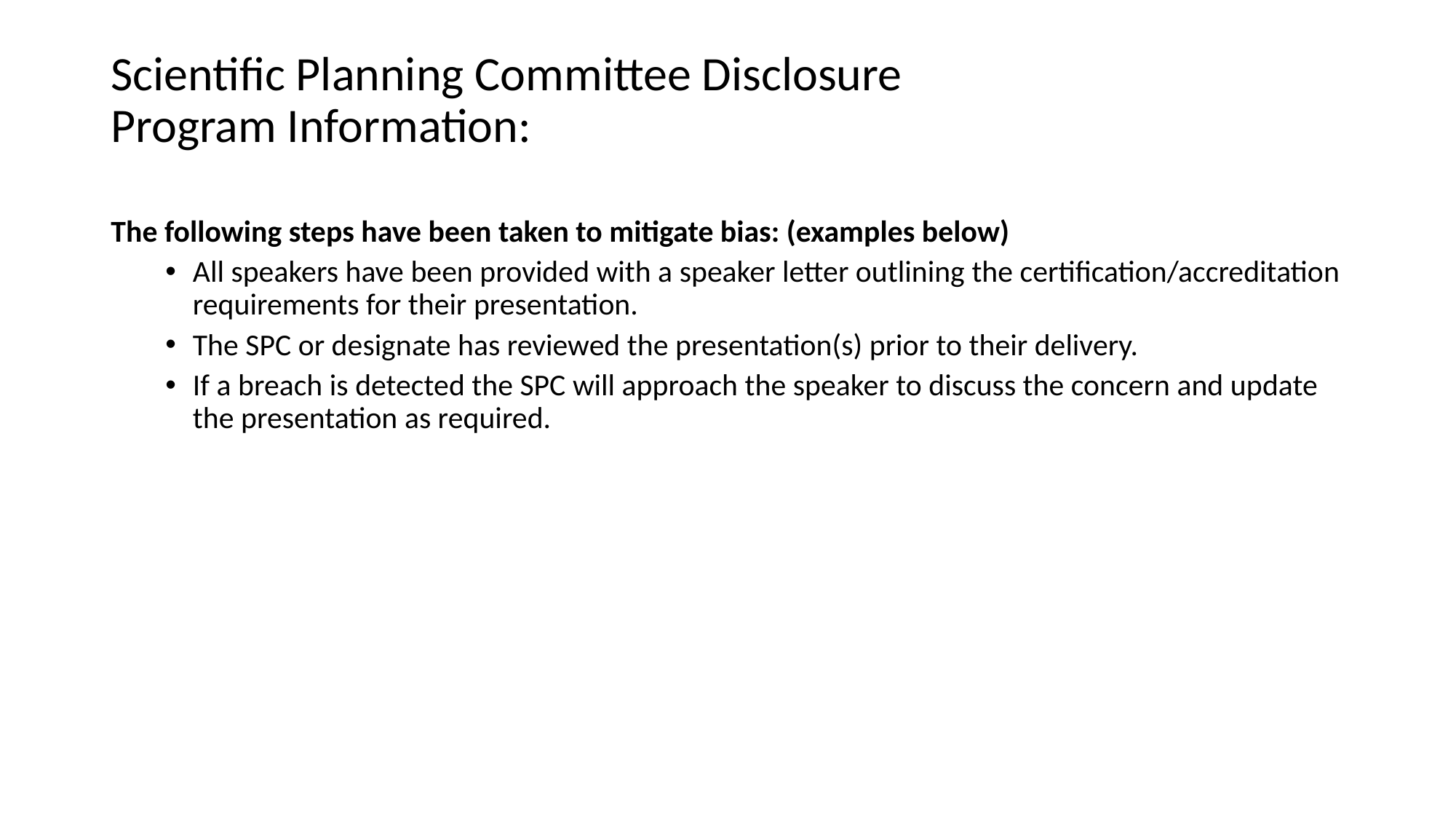

# Scientific Planning Committee Disclosure Program Information:

The following steps have been taken to mitigate bias: (examples below)
All speakers have been provided with a speaker letter outlining the certification/accreditation requirements for their presentation.
The SPC or designate has reviewed the presentation(s) prior to their delivery.
If a breach is detected the SPC will approach the speaker to discuss the concern and update the presentation as required.